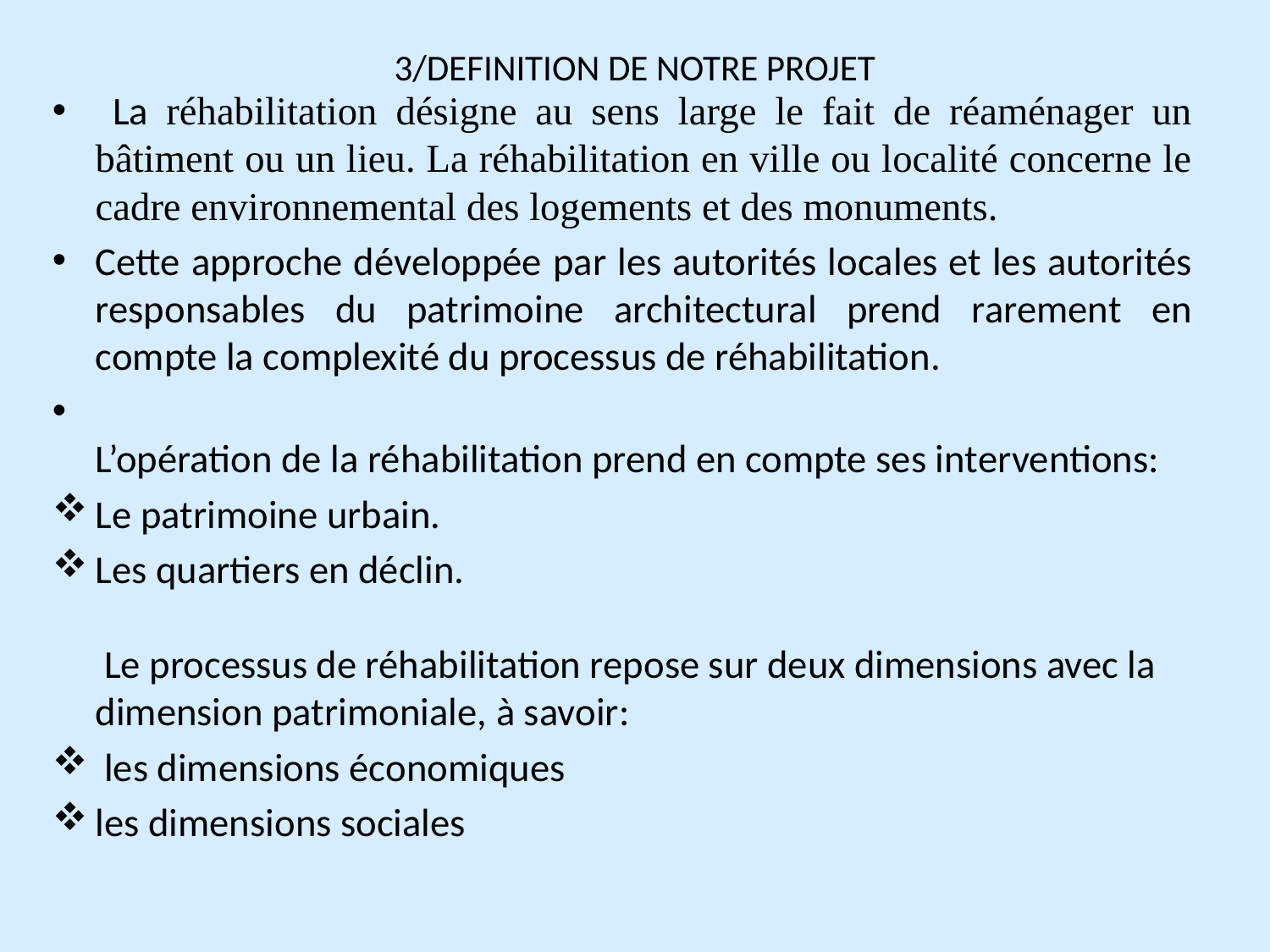

# 3/DEFINITION DE NOTRE PROJET
 La réhabilitation désigne au sens large le fait de réaménager un bâtiment ou un lieu. La réhabilitation en ville ou localité concerne le cadre environnemental des logements et des monuments.
Cette approche développée par les autorités locales et les autorités responsables du patrimoine architectural prend rarement en compte la complexité du processus de réhabilitation.
L’opération de la réhabilitation prend en compte ses interventions:
Le patrimoine urbain.
Les quartiers en déclin.
 Le processus de réhabilitation repose sur deux dimensions avec la dimension patrimoniale, à savoir:
 les dimensions économiques
les dimensions sociales